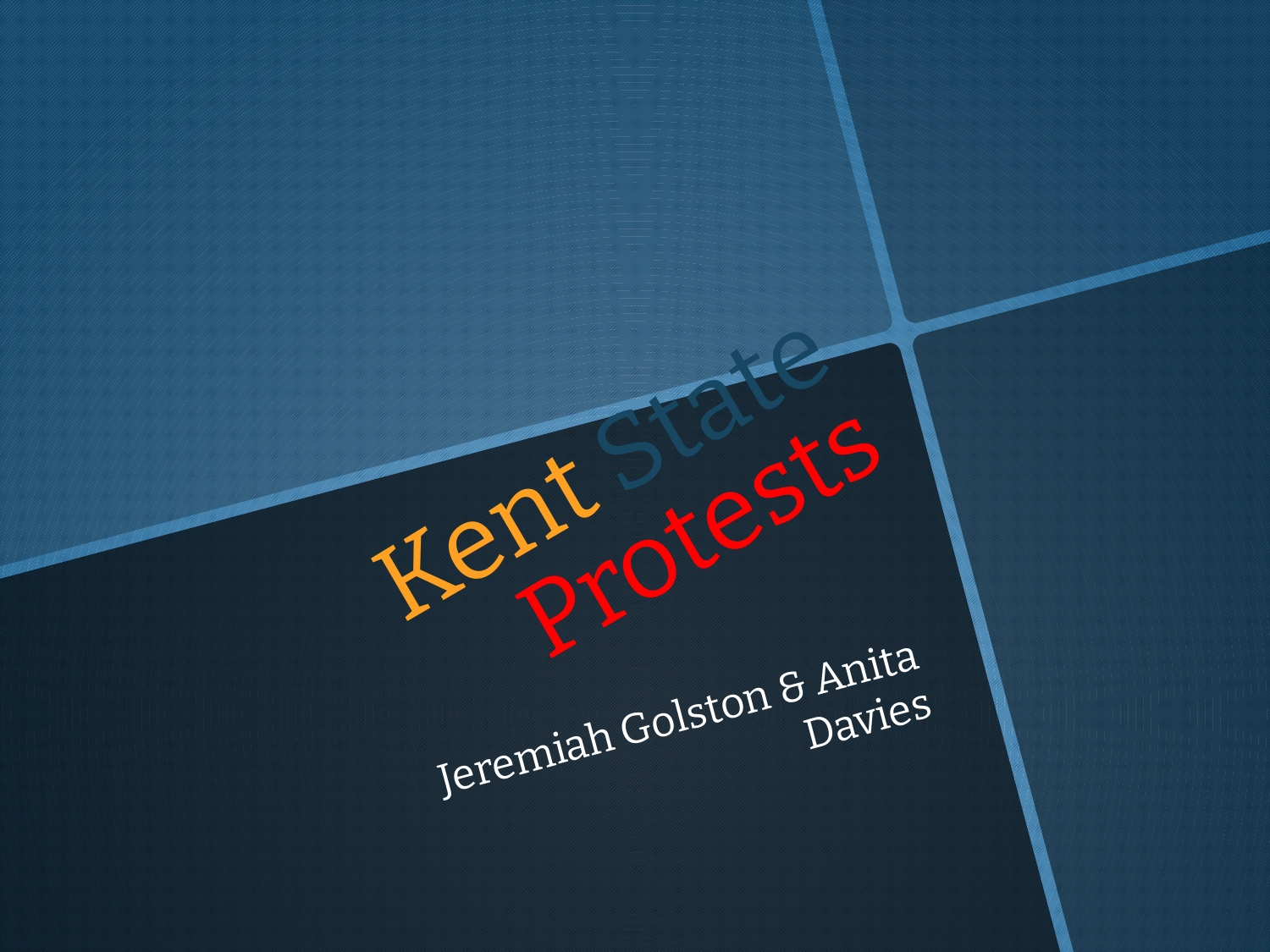

# Kent State Protests
Jeremiah Golston & Anita Davies